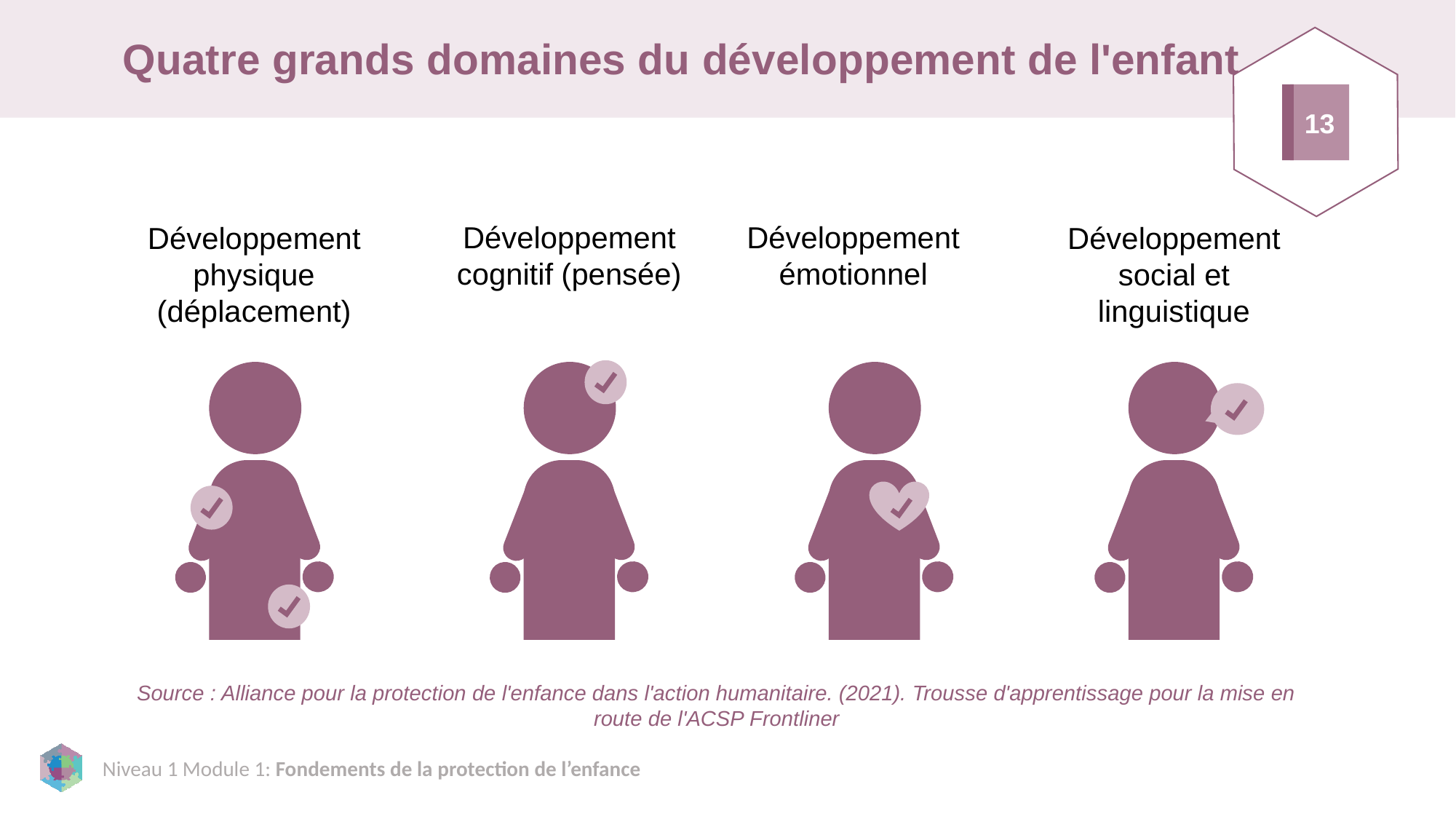

# Quatre grands domaines du développement de l'enfant

13

Développement physique (déplacement)
Développement cognitif (pensée)
Développement émotionnel
Développement social et linguistique

Source : Alliance pour la protection de l'enfance dans l'action humanitaire. (2021). Trousse d'apprentissage pour la mise en route de l'ACSP Frontliner